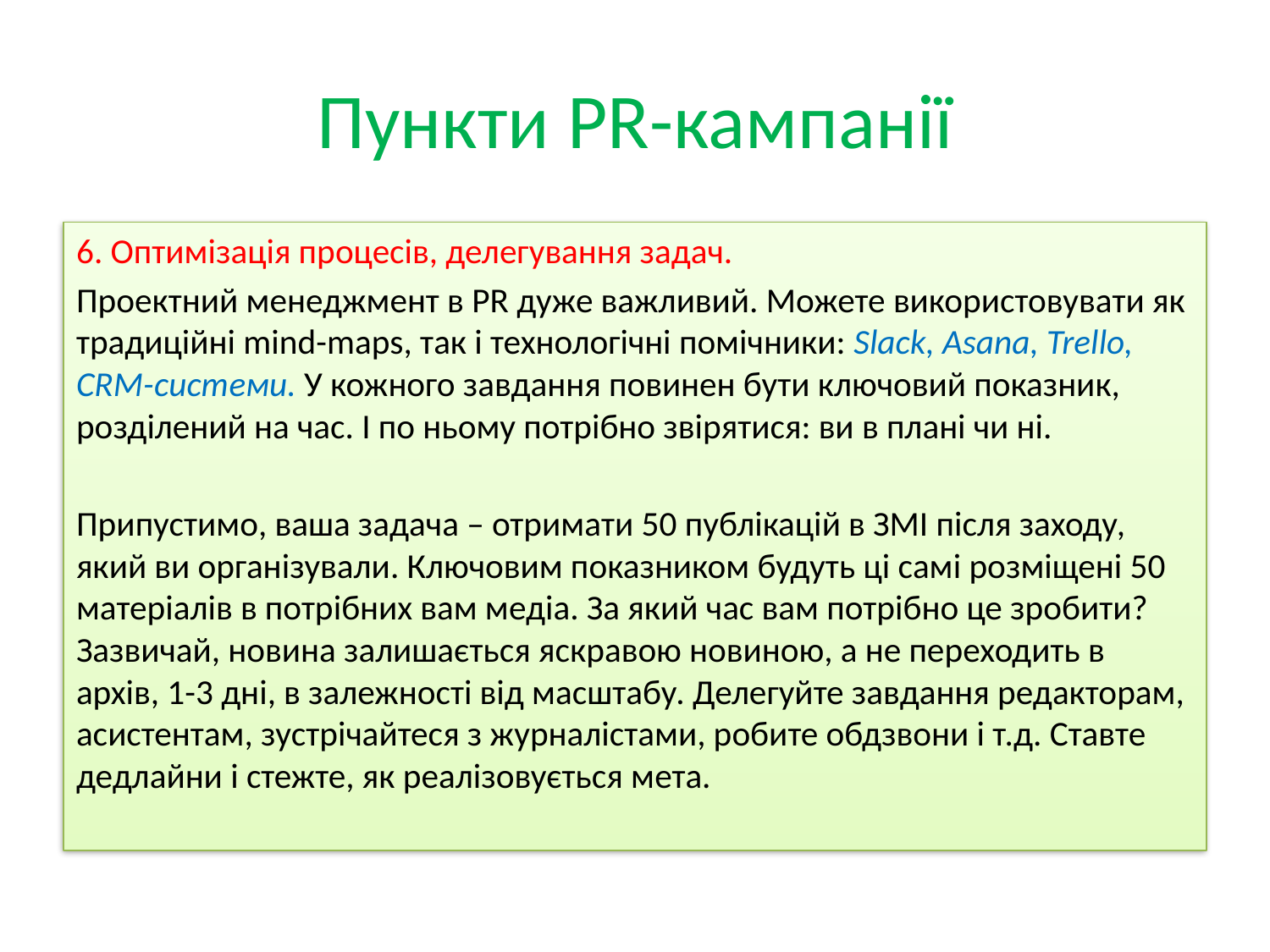

# Пункти PR-кампанії
6. Оптимізація процесів, делегування задач.
Проектний менеджмент в PR дуже важливий. Можете використовувати як традиційні mind-maps, так і технологічні помічники: Slack, Asana, Trello, CRM-системи. У кожного завдання повинен бути ключовий показник, розділений на час. І по ньому потрібно звірятися: ви в плані чи ні.

Припустимо, ваша задача – отримати 50 публікацій в ЗМІ після заходу, який ви організували. Ключовим показником будуть ці самі розміщені 50 матеріалів в потрібних вам медіа. За який час вам потрібно це зробити? Зазвичай, новина залишається яскравою новиною, а не переходить в архів, 1-3 дні, в залежності від масштабу. Делегуйте завдання редакторам, асистентам, зустрічайтеся з журналістами, робите обдзвони і т.д. Ставте дедлайни і стежте, як реалізовується мета.